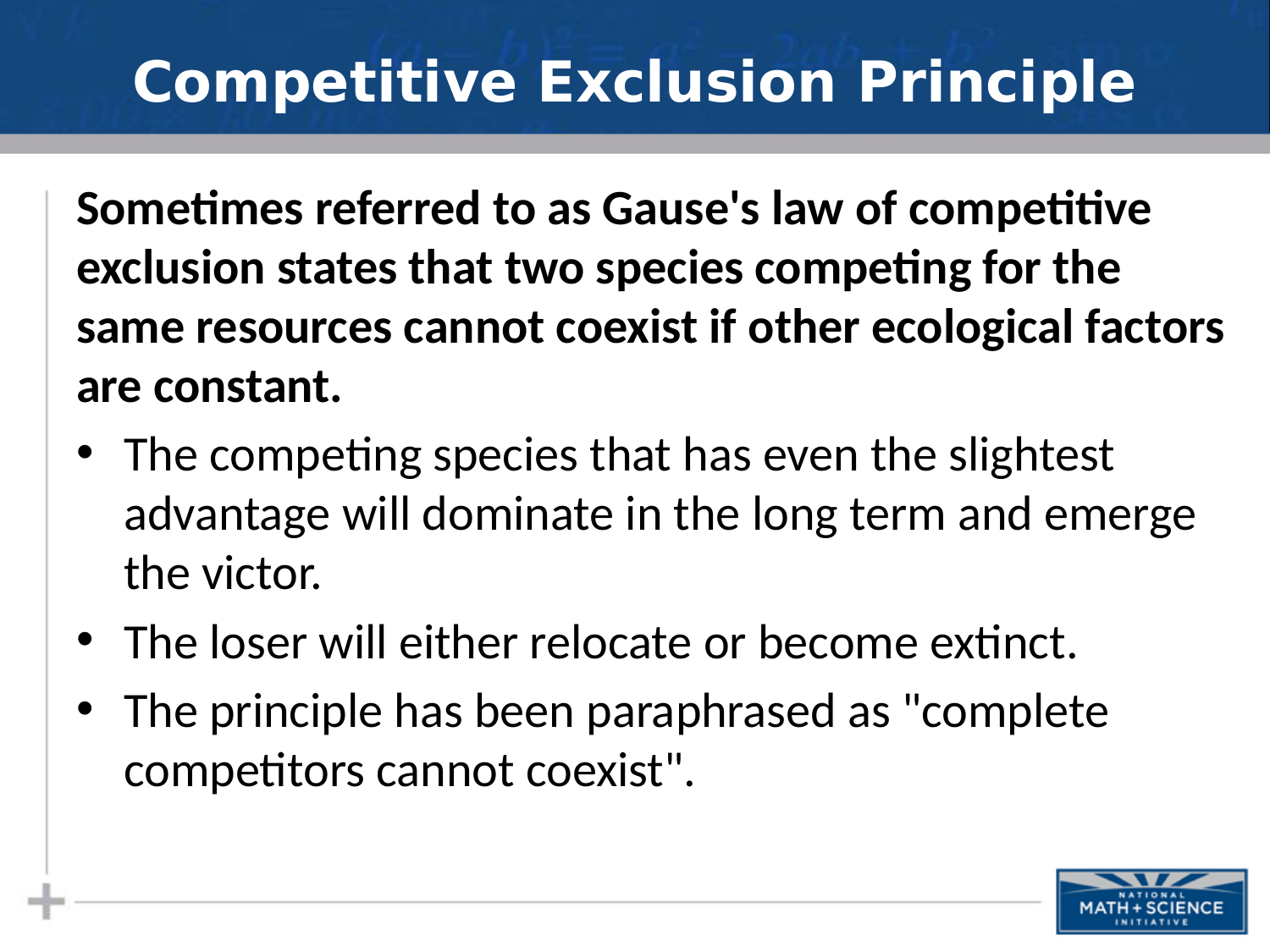

# Competitive Exclusion Principle
Sometimes referred to as Gause's law of competitive exclusion states that two species competing for the same resources cannot coexist if other ecological factors are constant.
The competing species that has even the slightest advantage will dominate in the long term and emerge the victor.
The loser will either relocate or become extinct.
The principle has been paraphrased as "complete competitors cannot coexist".